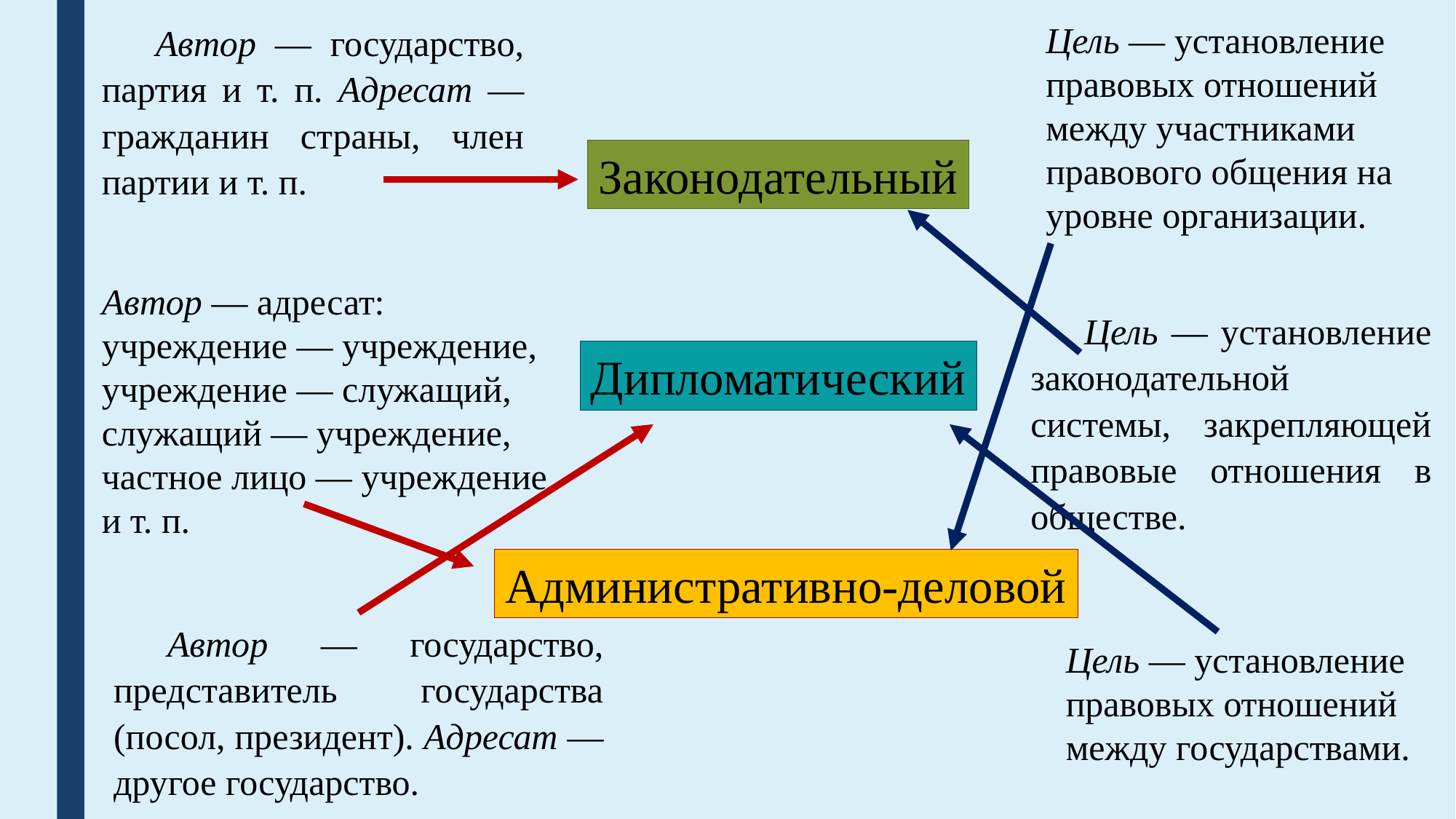

Автор — государство, партия и т. п. Адресат — гражданин страны, член партии и т. п.
Цель — установление правовых отношений между участниками правово­го общения на уровне организации.
Законодательный
Автор — адресат: учреждение — учреждение, учреждение — служа­щий, служащий — учреждение, частное лицо — учреждение и т. п.
Цель — установление законодательной системы, закрепляющей право­вые отношения в обществе.
Дипломатический
Административно-деловой
Автор — государство, представитель государства (посол, президент). Адресат — другое государство.
Цель — установление правовых отношений между государствами.